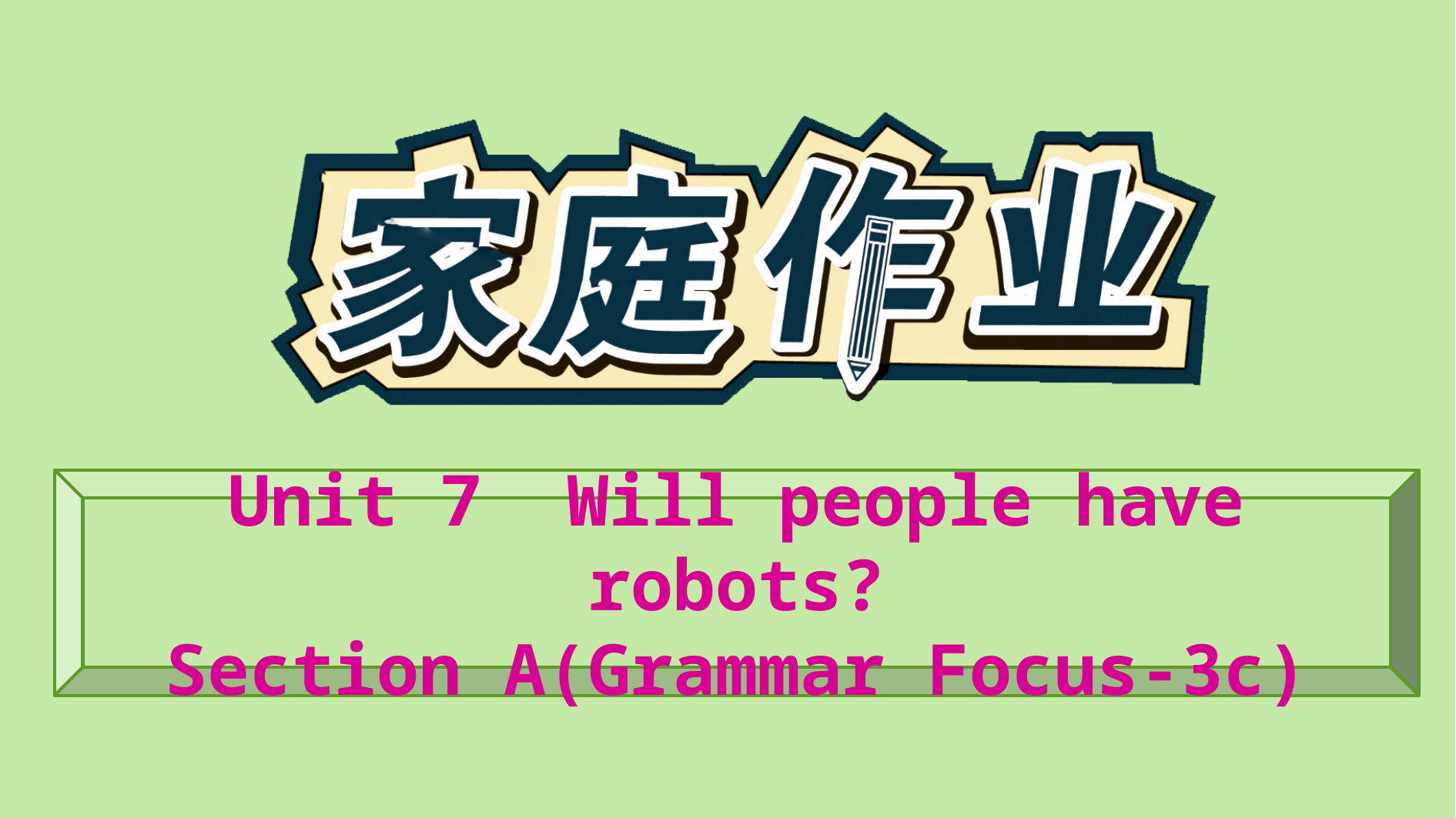

Unit 7  Will people have robots?
Section A(Grammar Focus-3c)